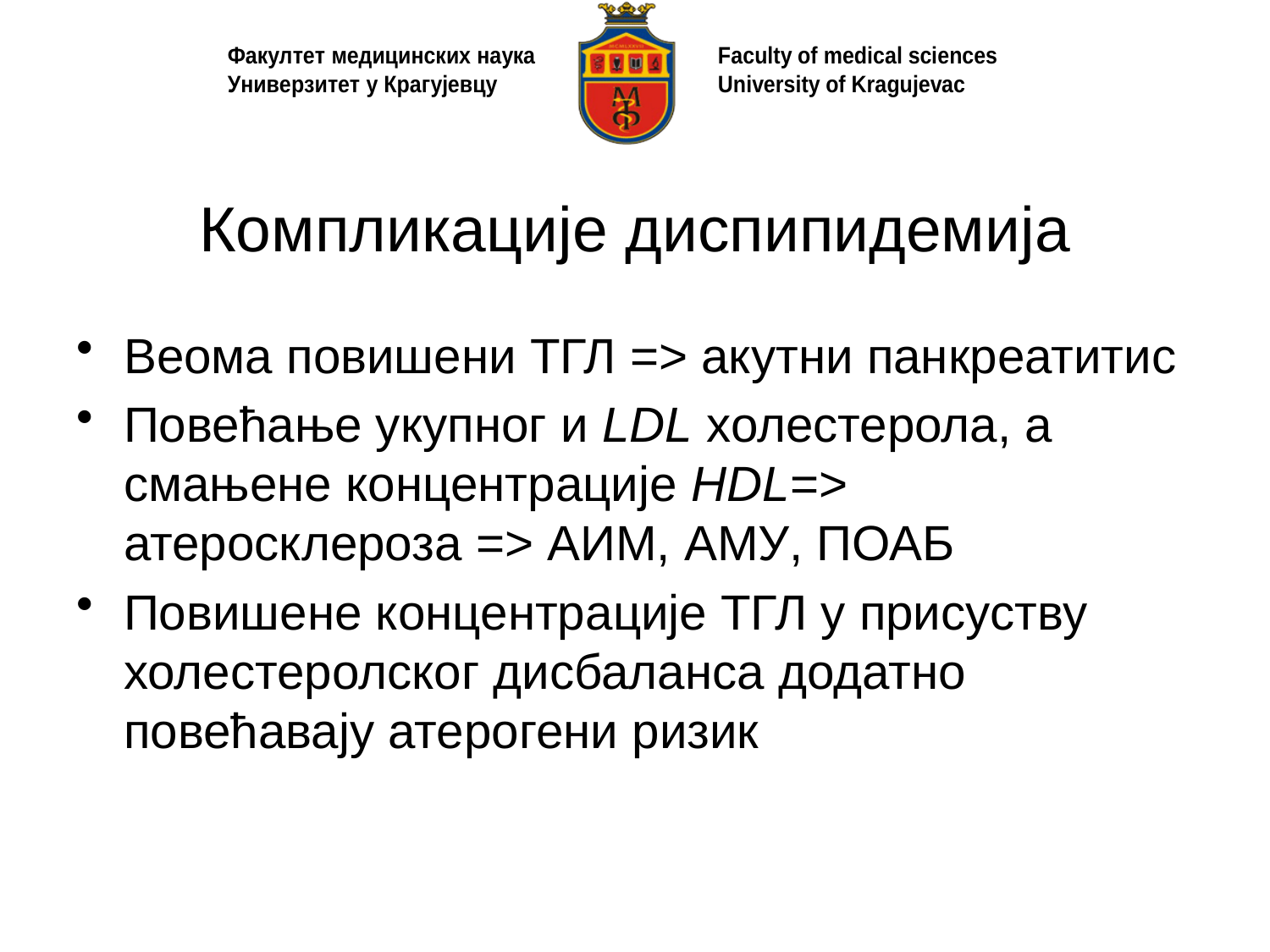

# Компликације диспипидемија
Веома повишени ТГЛ => акутни панкреатитис
Повећање укупног и LDL холестерола, а смањене концентрације HDL=> атеросклероза => АИМ, АМУ, ПОАБ
Повишене концентрације ТГЛ у присуству холестеролског дисбаланса додатно повећавају атерогени ризик